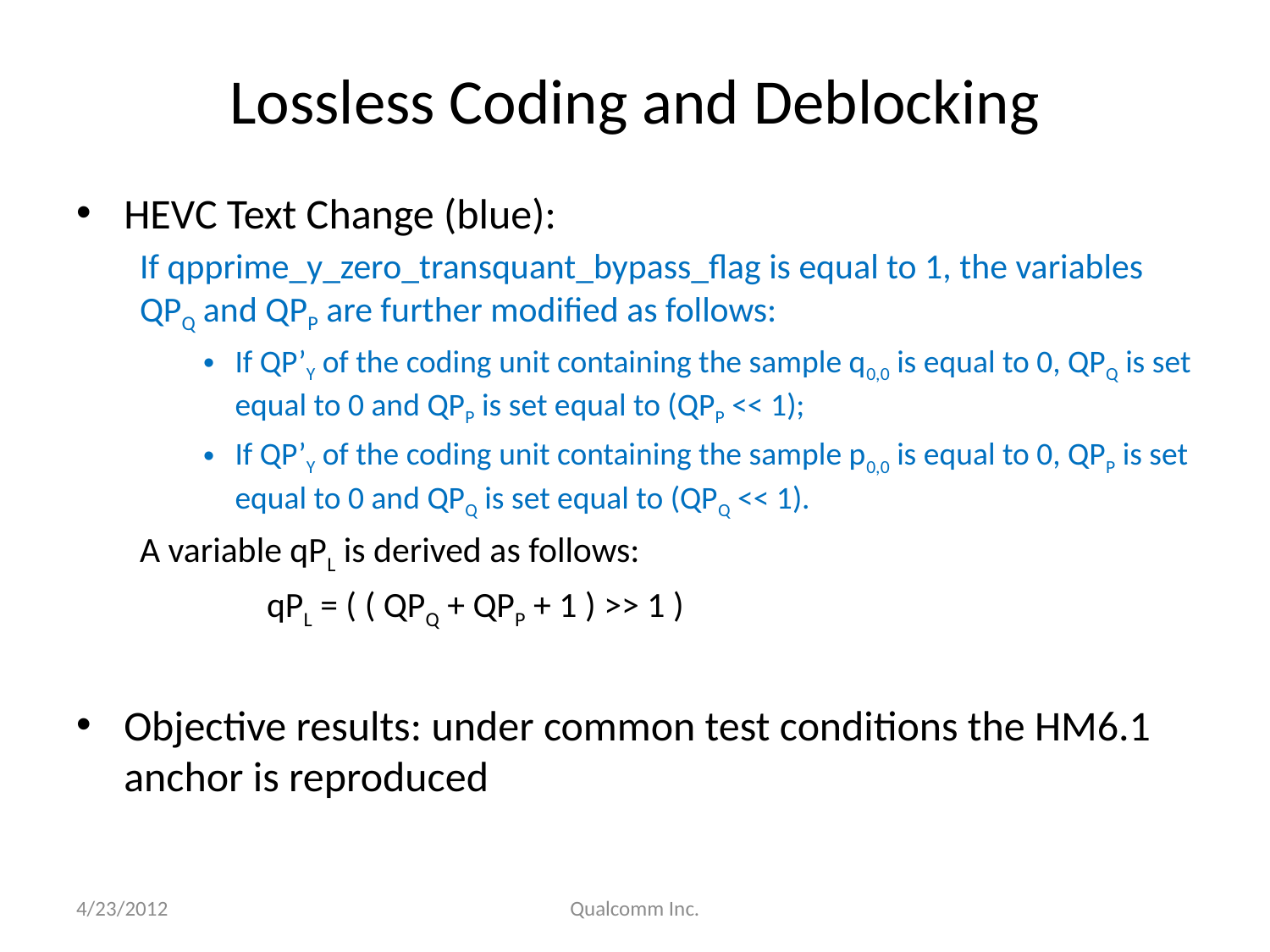

# Lossless Coding and Deblocking
HEVC Text Change (blue):
If qpprime_y_zero_transquant_bypass_flag is equal to 1, the variables QPQ and QPP are further modified as follows:
If QP’Y of the coding unit containing the sample q0,0 is equal to 0, QPQ is set equal to 0 and QPP is set equal to (QPP << 1);
If QP’Y of the coding unit containing the sample p0,0 is equal to 0, QPP is set equal to 0 and QPQ is set equal to (QPQ << 1).
A variable qPL is derived as follows:
	qPL = ( ( QPQ + QPP + 1 ) >> 1 )

Objective results: under common test conditions the HM6.1 anchor is reproduced
4/23/2012
Qualcomm Inc.